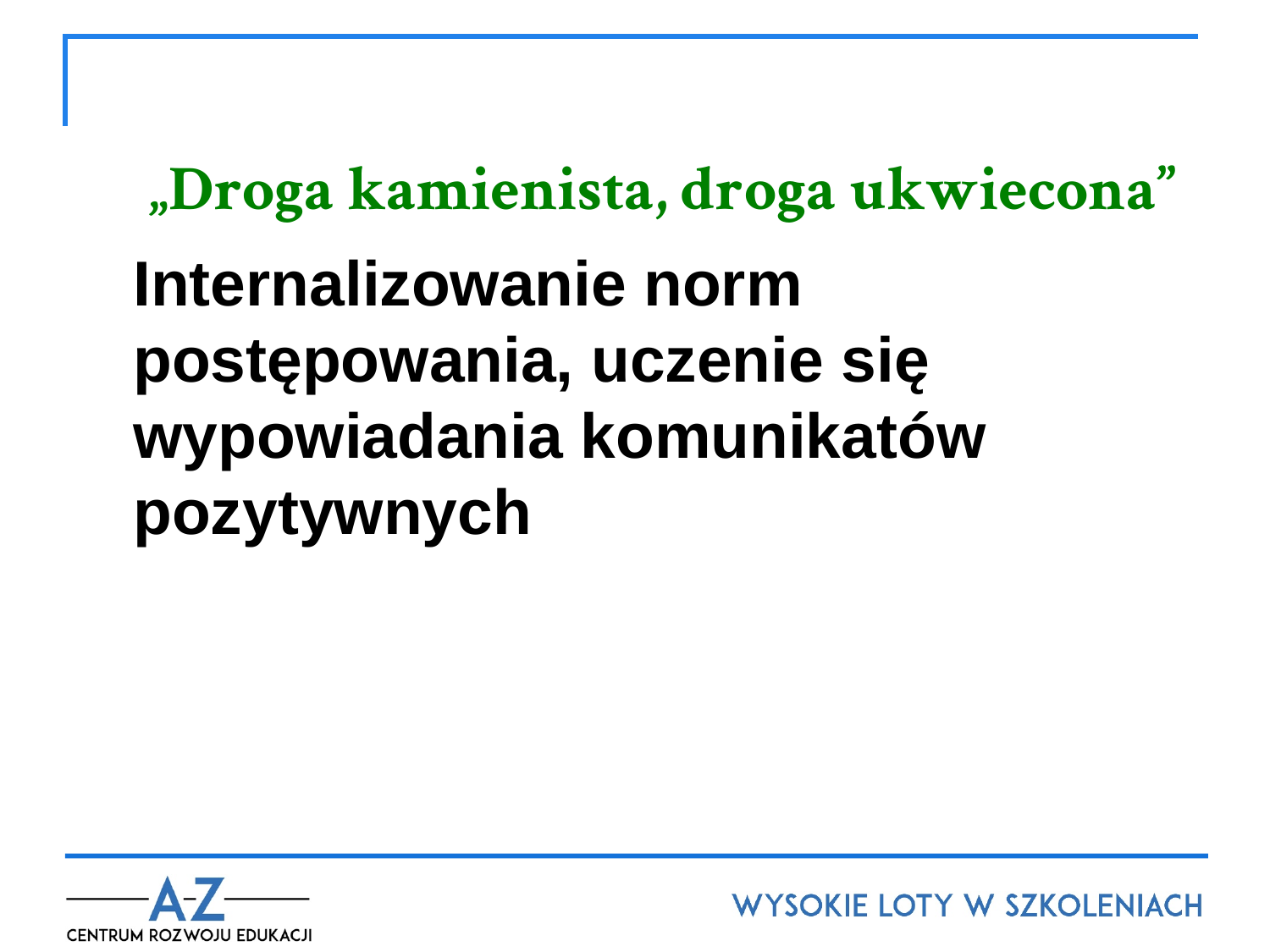

# „Droga kamienista, droga ukwiecona”
	Internalizowanie norm postępowania, uczenie się wypowiadania komunikatów pozytywnych